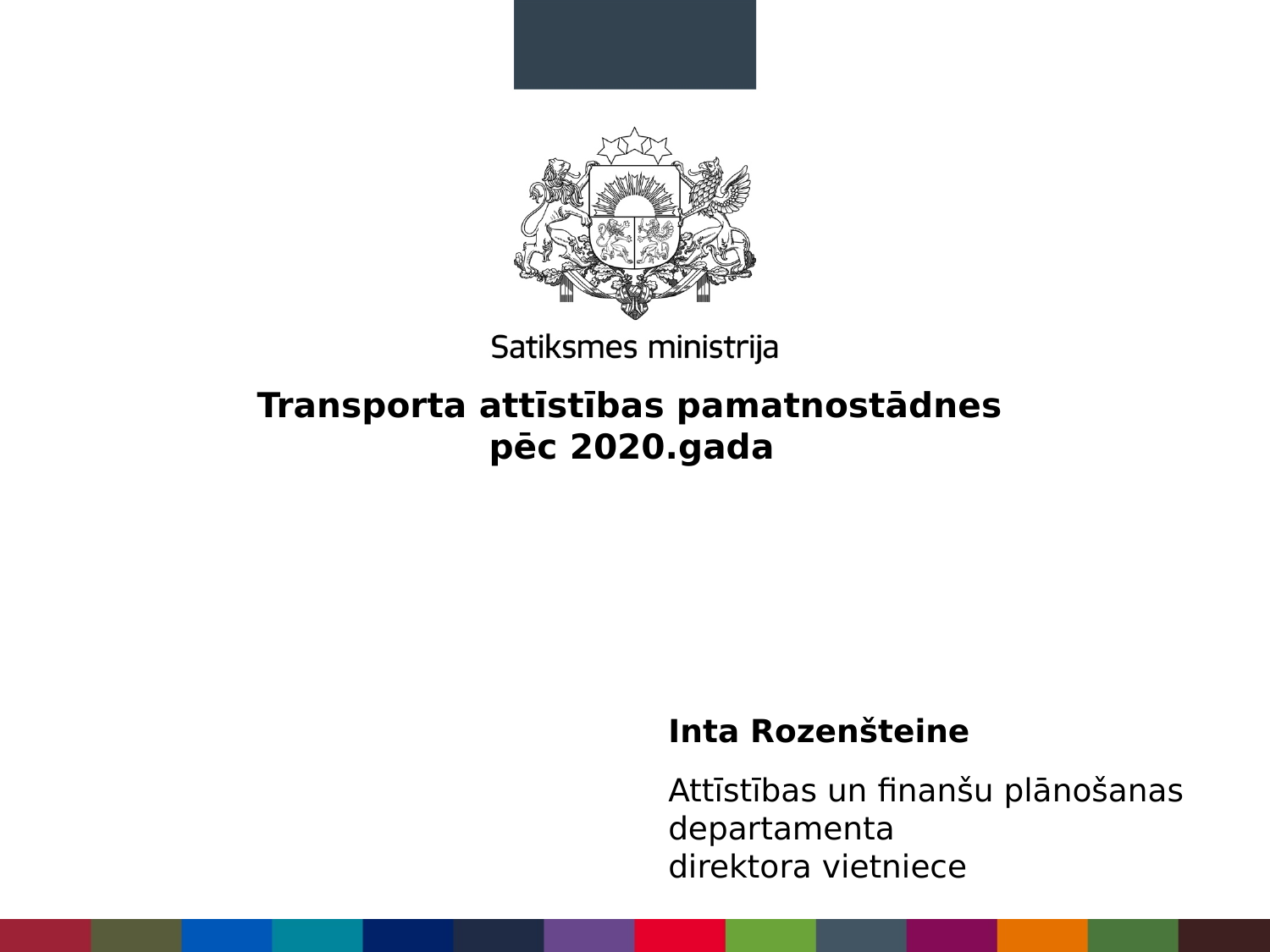

# Transporta attīstības pamatnostādnes pēc 2020.gada
Inta Rozenšteine

Attīstības un finanšu plānošanas
departamenta
direktora vietniece